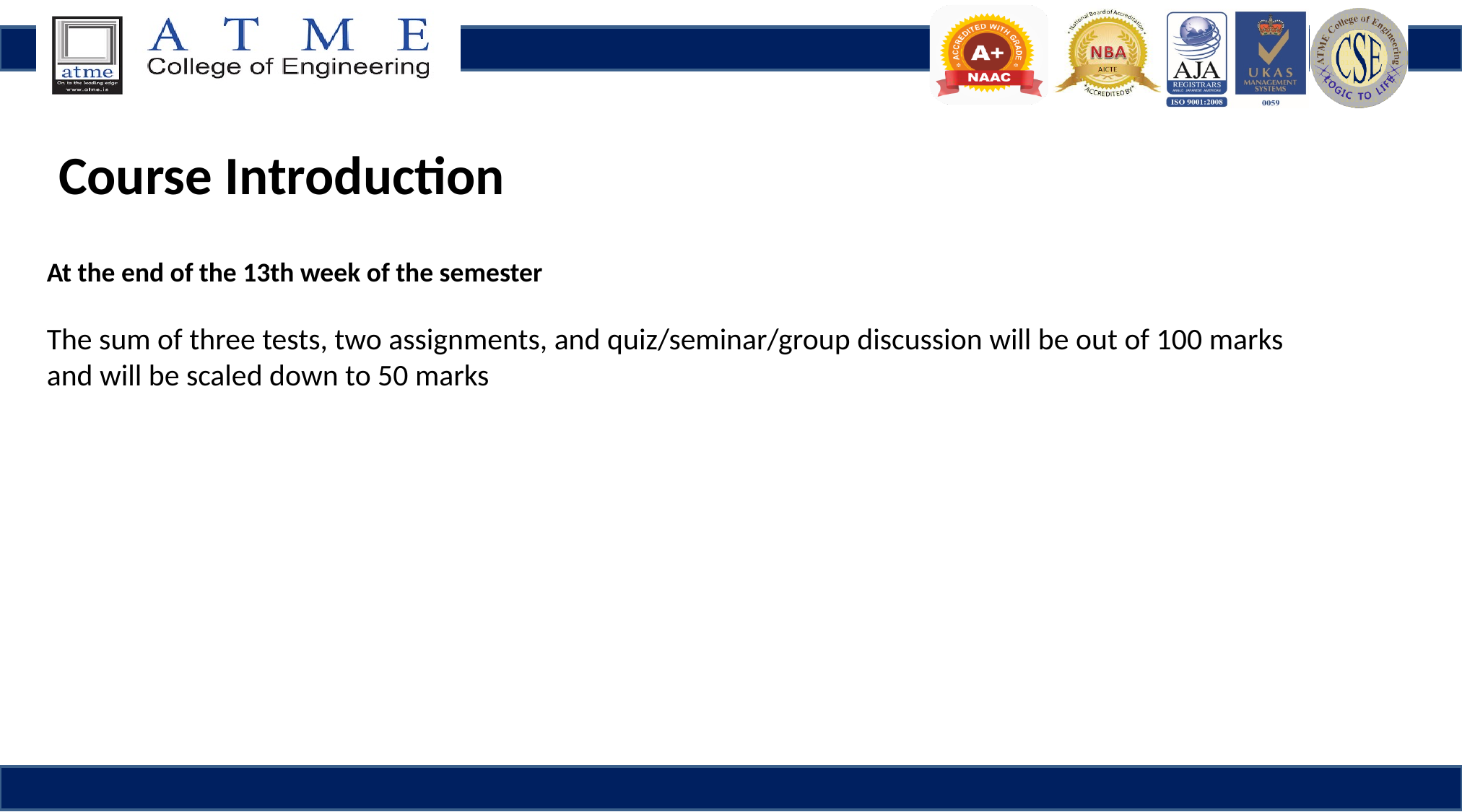

Course Introduction
At the end of the 13th week of the semester

The sum of three tests, two assignments, and quiz/seminar/group discussion will be out of 100 marks
and will be scaled down to 50 marks